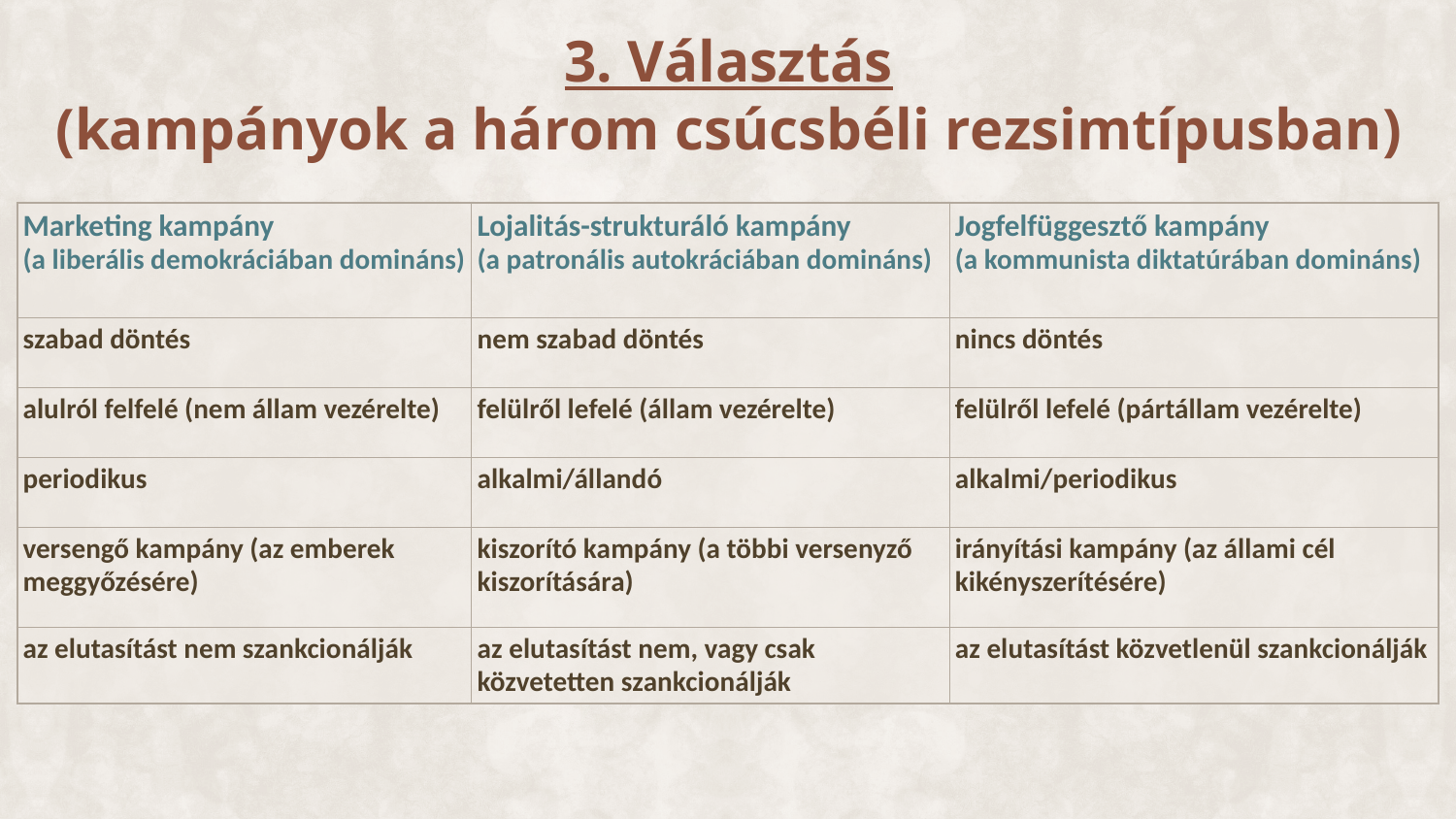

# 3. Választás (kampányok a három csúcsbéli rezsimtípusban)
| Marketing kampány (a liberális demokráciában domináns) | Lojalitás-strukturáló kampány (a patronális autokráciában domináns) | Jogfelfüggesztő kampány (a kommunista diktatúrában domináns) |
| --- | --- | --- |
| szabad döntés | nem szabad döntés | nincs döntés |
| alulról felfelé (nem állam vezérelte) | felülről lefelé (állam vezérelte) | felülről lefelé (pártállam vezérelte) |
| periodikus | alkalmi/állandó | alkalmi/periodikus |
| versengő kampány (az emberek meggyőzésére) | kiszorító kampány (a többi versenyző kiszorítására) | irányítási kampány (az állami cél kikényszerítésére) |
| az elutasítást nem szankcionálják | az elutasítást nem, vagy csak közvetetten szankcionálják | az elutasítást közvetlenül szankcionálják |